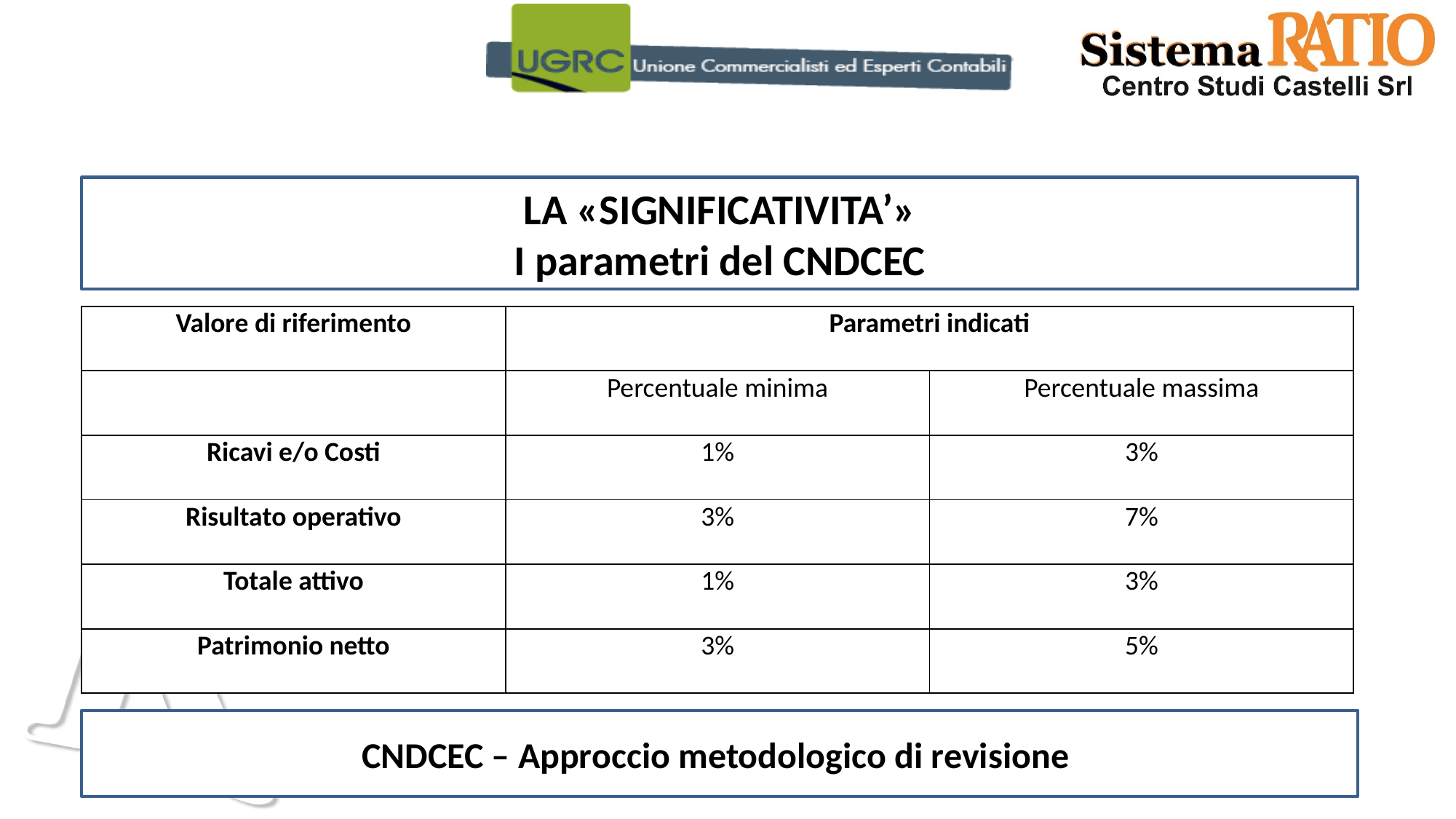

LA «SIGNIFICATIVITA’»
I parametri del CNDCEC
| Valore di riferimento | Parametri indicati |  |
| --- | --- | --- |
|  | Percentuale minima | Percentuale massima |
| Ricavi e/o Costi | 1% | 3% |
| Risultato operativo | 3% | 7% |
| Totale attivo | 1% | 3% |
| Patrimonio netto | 3% | 5% |
CNDCEC – Approccio metodologico di revisione